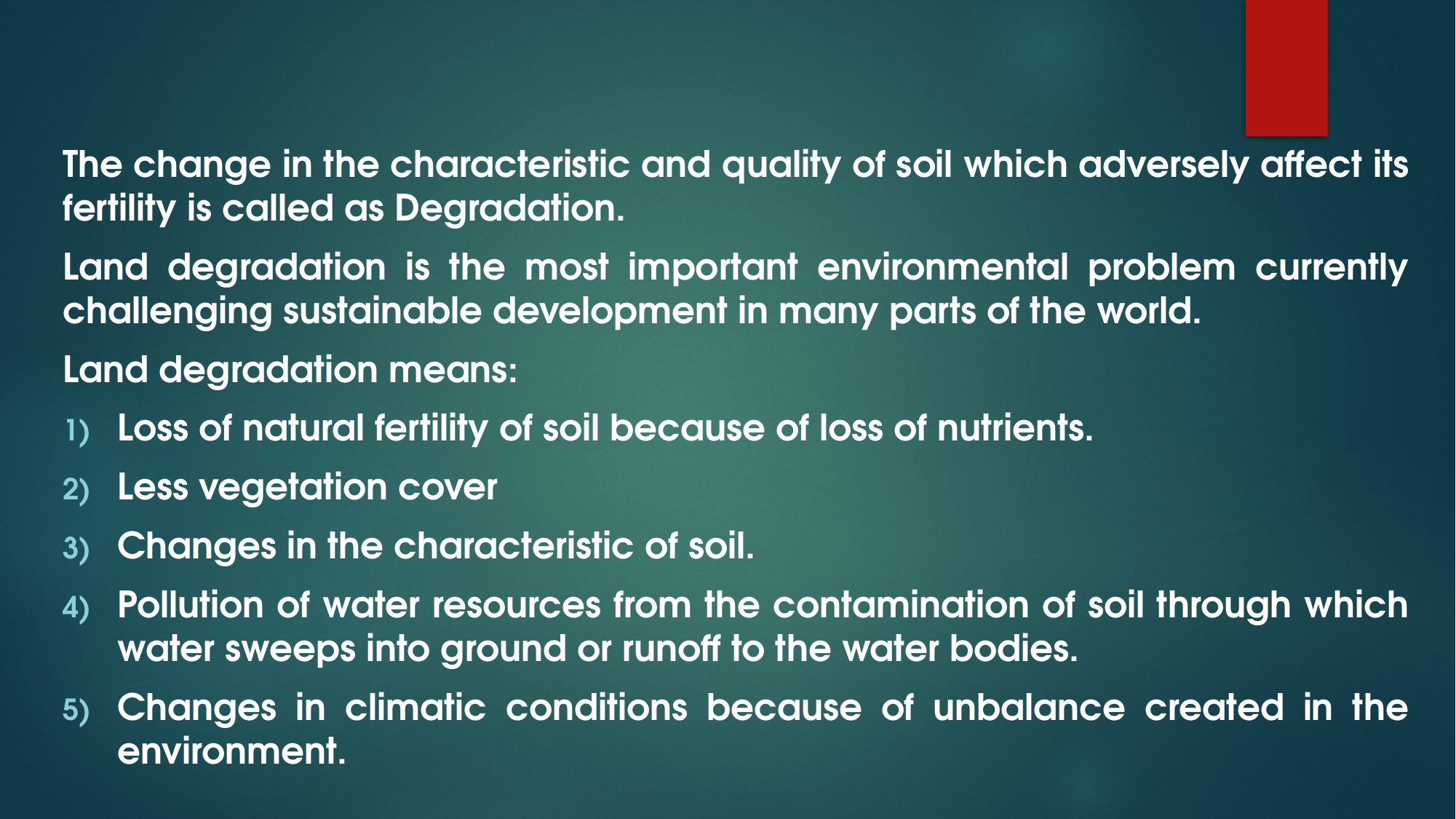

The change in the characteristic and quality of soil which adversely affect its fertility is called as Degradation.
Land degradation is the most important environmental problem currently challenging sustainable development in many parts of the world.
Land degradation means:
Loss of natural fertility of soil because of loss of nutrients.
Less vegetation cover
Changes in the characteristic of soil.
Pollution of water resources from the contamination of soil through which water sweeps into ground or runoff to the water bodies.
Changes in climatic conditions because of unbalance created in the environment.